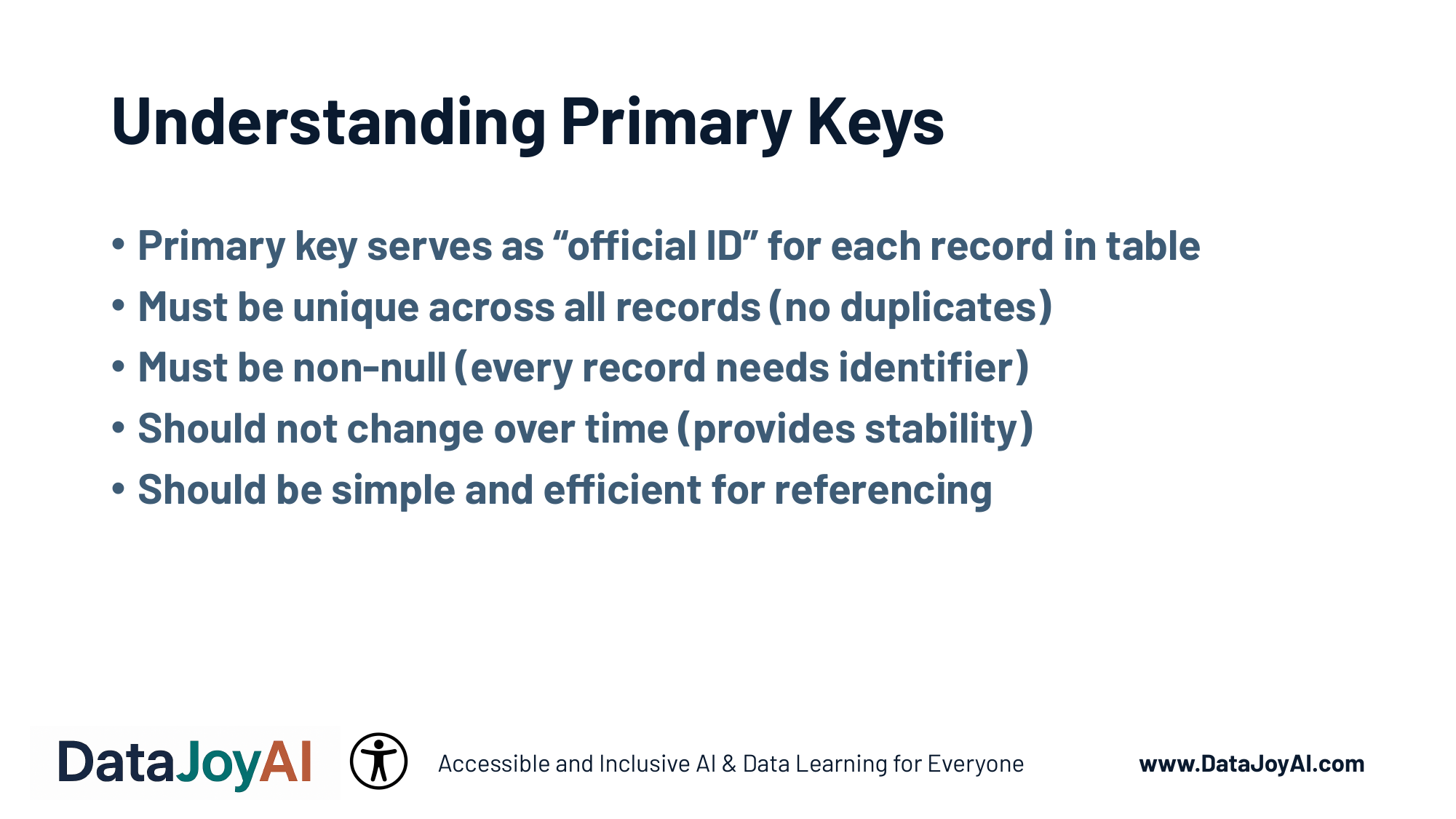

# Understanding Primary Keys
Primary key serves as “official ID” for each record in table
Must be unique across all records (no duplicates)
Must be non-null (every record needs identifier)
Should not change over time (provides stability)
Should be simple and efficient for referencing